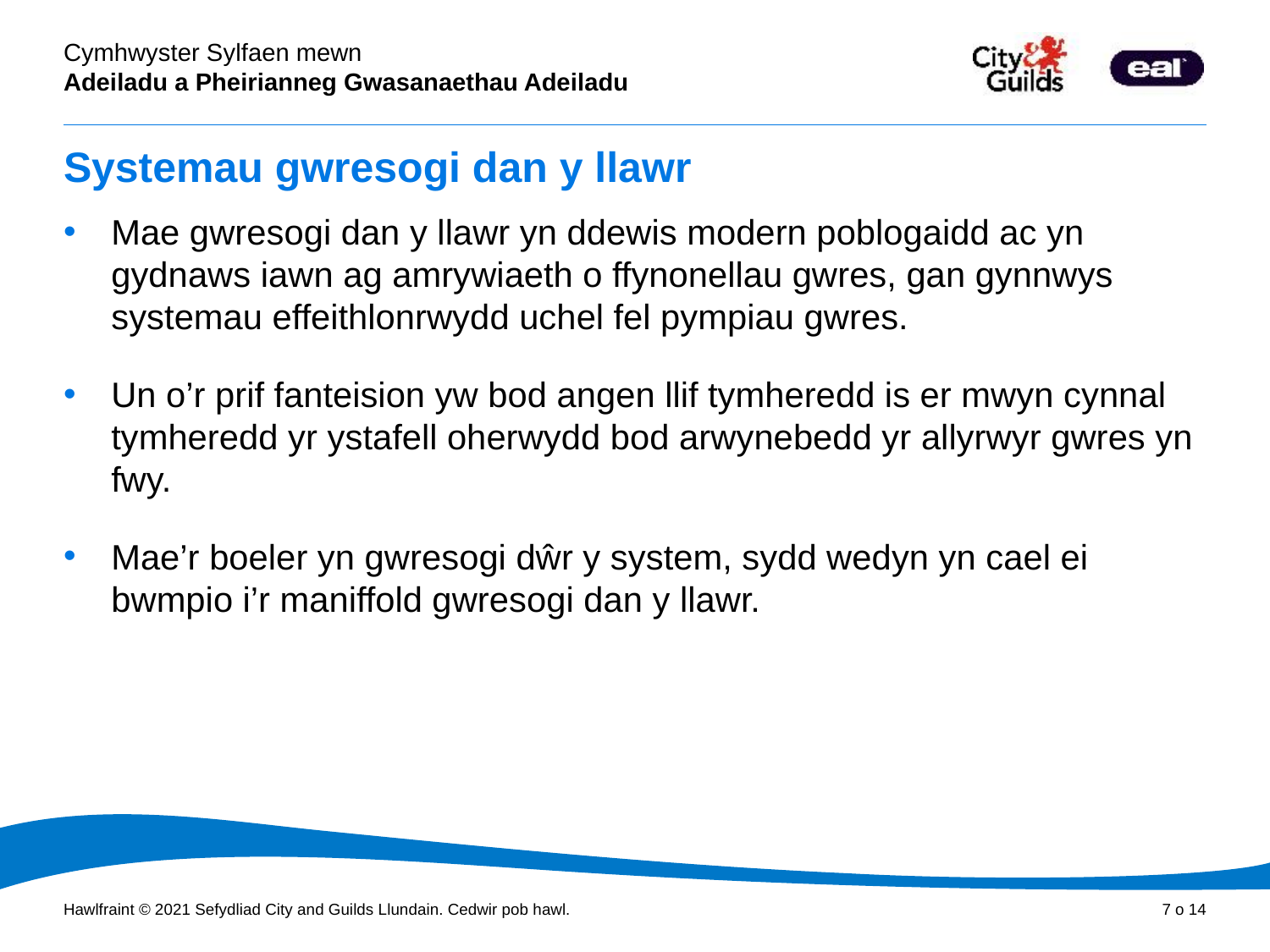

# Systemau gwresogi dan y llawr
Mae gwresogi dan y llawr yn ddewis modern poblogaidd ac yn gydnaws iawn ag amrywiaeth o ffynonellau gwres, gan gynnwys systemau effeithlonrwydd uchel fel pympiau gwres.
Un o’r prif fanteision yw bod angen llif tymheredd is er mwyn cynnal tymheredd yr ystafell oherwydd bod arwynebedd yr allyrwyr gwres yn fwy.
Mae’r boeler yn gwresogi dŵr y system, sydd wedyn yn cael ei bwmpio i’r maniffold gwresogi dan y llawr.